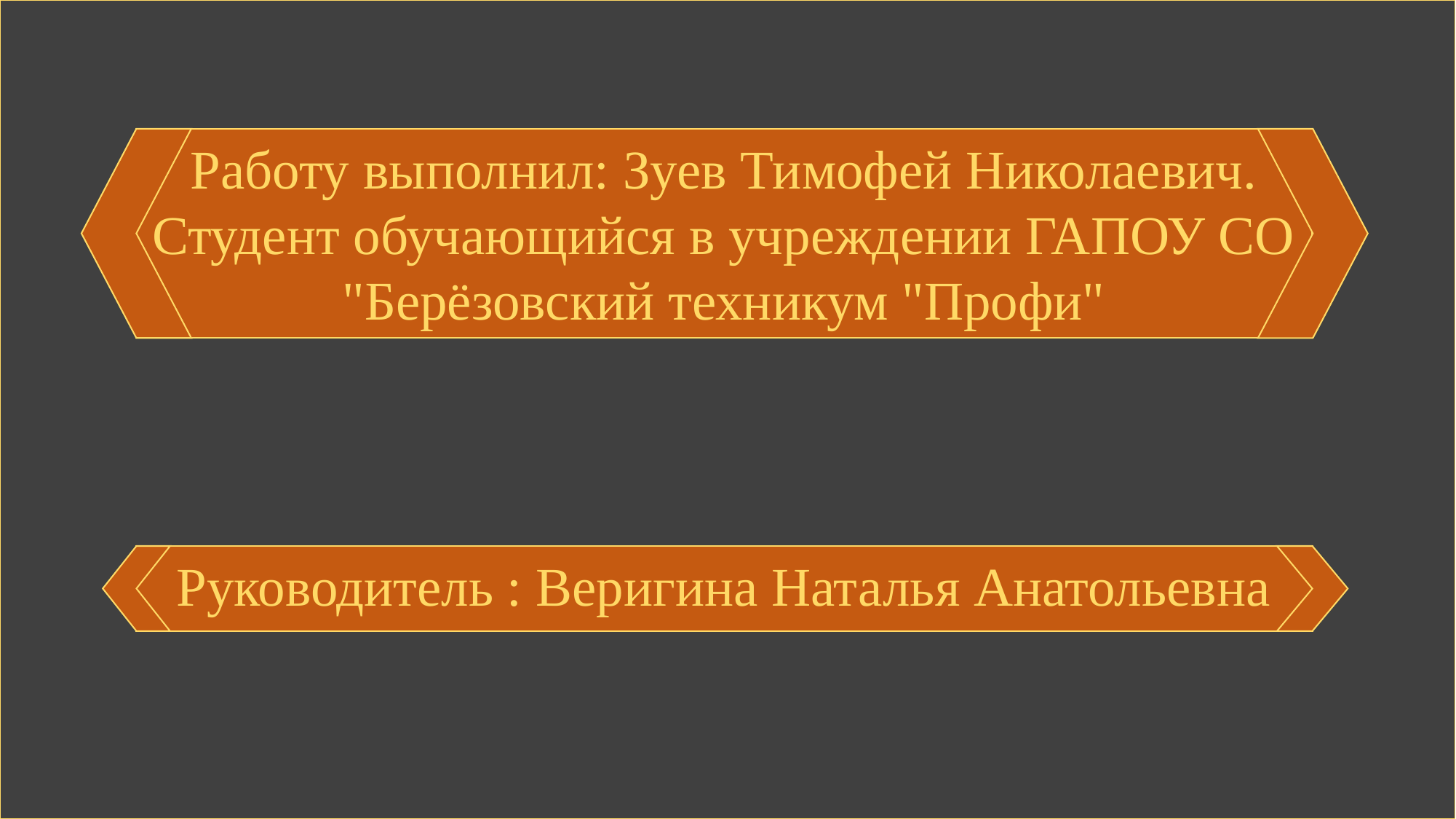

Работу выполнил: Зуев Тимофей Николаевич. Студент обучающийся в учреждении ГАПОУ СО "Берёзовский техникум "Профи"

Руководитель : Веригина Наталья Анатольевна